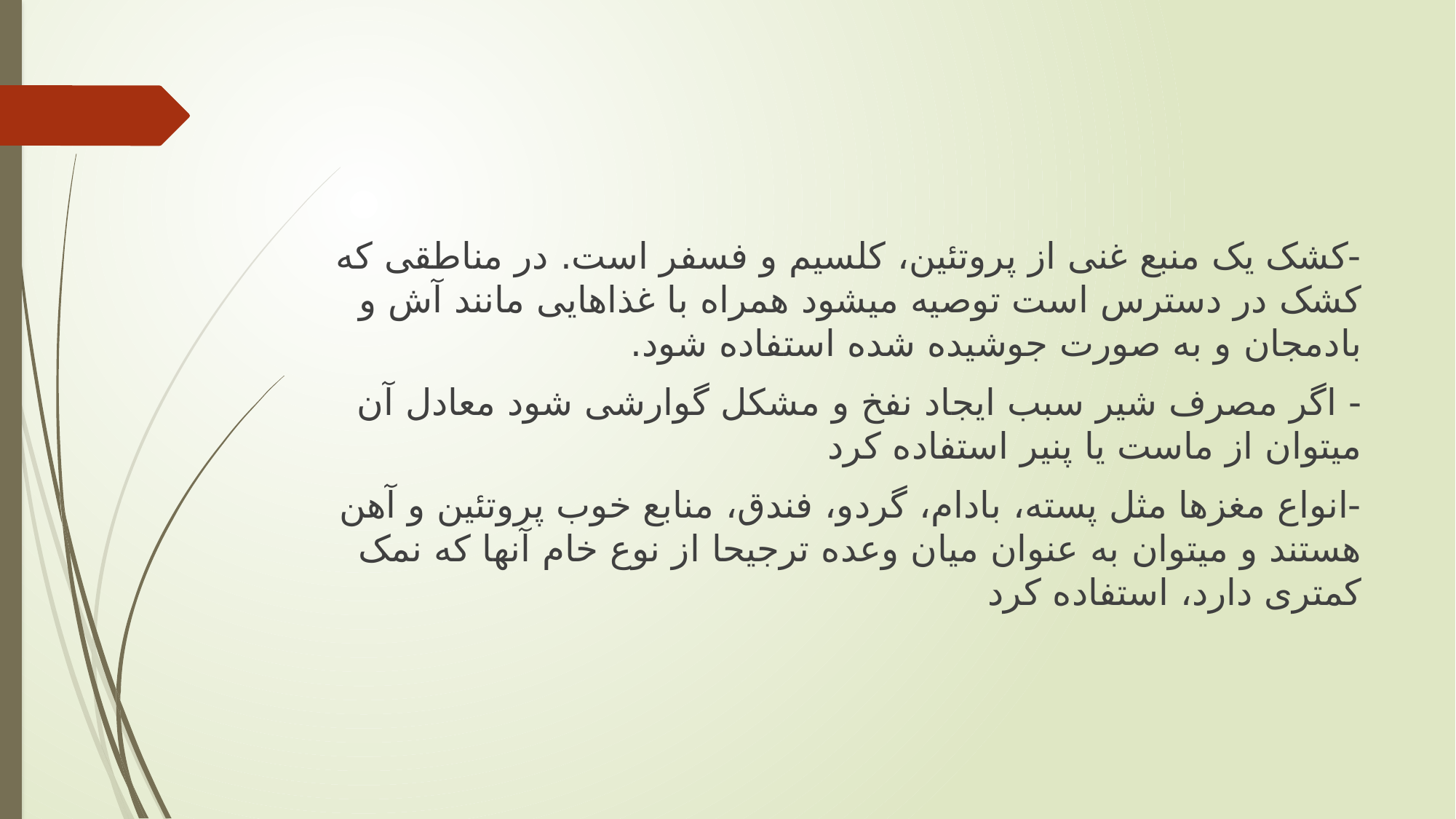

-کشک یک منبع غنی از پروتئین، کلسیم و فسفر است. در مناطقی که کشک در دسترس است توصیه میشود همراه با غذاهایی مانند آش و بادمجان و به صورت جوشیده شده استفاده شود.
- اگر مصرف شیر سبب ایجاد نفخ و مشکل گوارشی شود معادل آن میتوان از ماست یا پنیر استفاده کرد
-انواع مغزها مثل پسته، بادام، گردو، فندق، منابع خوب پروتئین و آهن هستند و میتوان به عنوان میان وعده ترجیحا از نوع خام آنها که نمک کمتری دارد، استفاده کرد